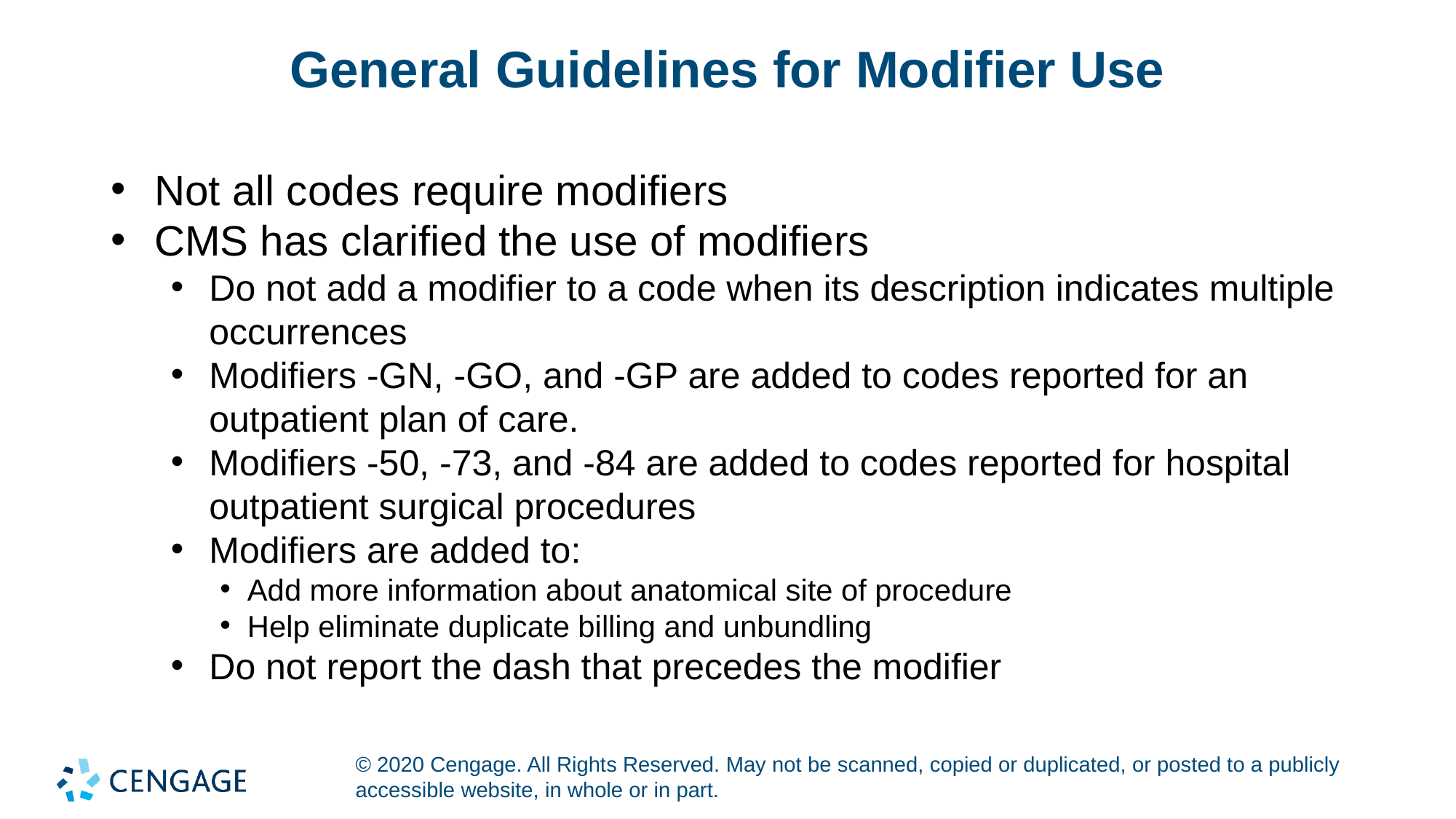

# General Guidelines for Modifier Use
Not all codes require modifiers
CMS has clarified the use of modifiers
Do not add a modifier to a code when its description indicates multiple occurrences
Modifiers -GN, -GO, and -GP are added to codes reported for an outpatient plan of care.
Modifiers -50, -73, and -84 are added to codes reported for hospital outpatient surgical procedures
Modifiers are added to:
Add more information about anatomical site of procedure
Help eliminate duplicate billing and unbundling
Do not report the dash that precedes the modifier